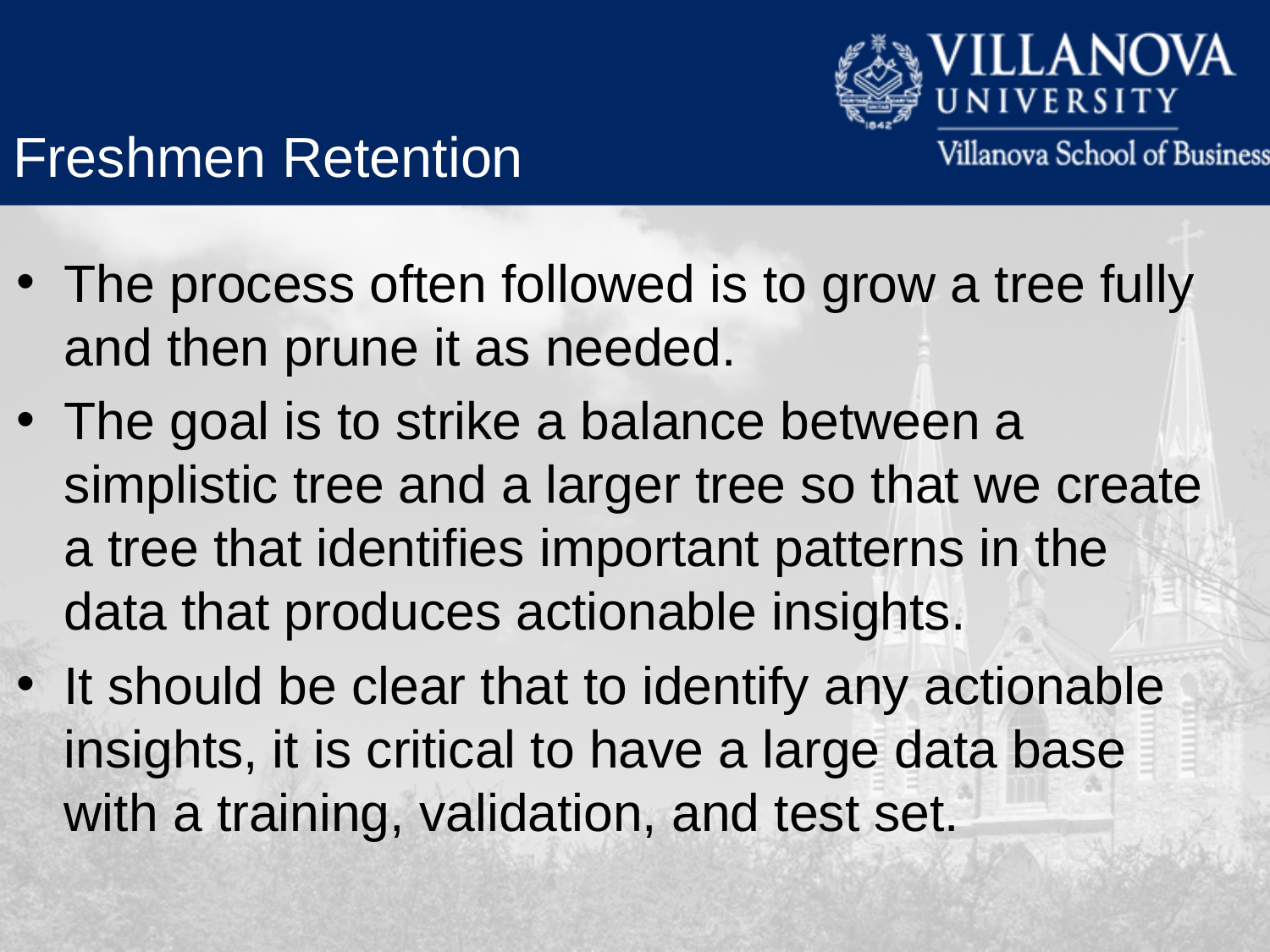

Freshmen Retention
The process often followed is to grow a tree fully and then prune it as needed.
The goal is to strike a balance between a simplistic tree and a larger tree so that we create a tree that identifies important patterns in the data that produces actionable insights.
It should be clear that to identify any actionable insights, it is critical to have a large data base with a training, validation, and test set.